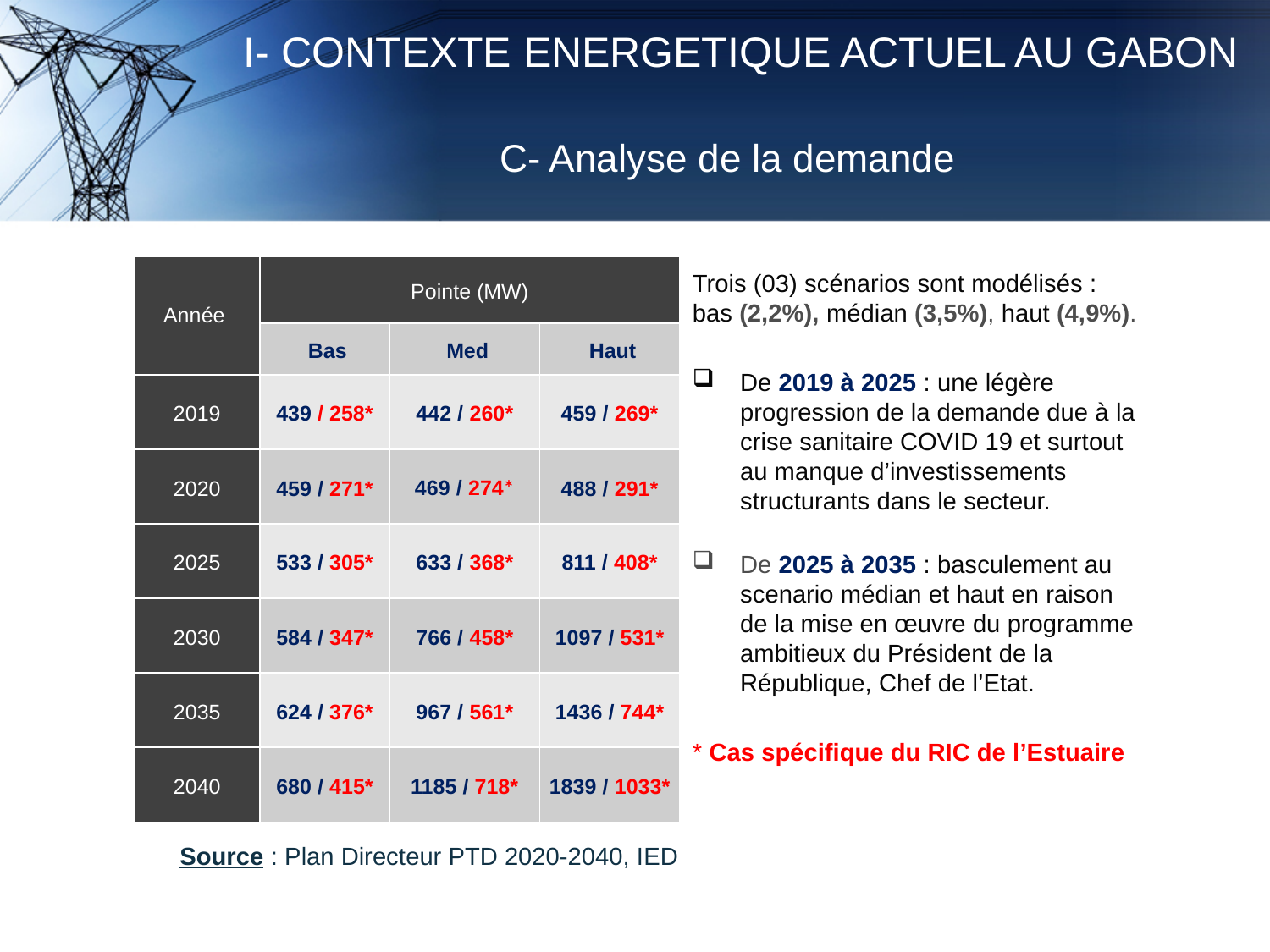

I- CONTEXTE ENERGETIQUE ACTUEL AU GABON
# C- Analyse de la demande
| Année | Pointe (MW) |  |  |
| --- | --- | --- | --- |
|  | Bas | Med | Haut |
| 2019 | 439 / 258\* | 442 / 260\* | 459 / 269\* |
| 2020 | 459 / 271\* | 469 / 274\* | 488 / 291\* |
| 2025 | 533 / 305\* | 633 / 368\* | 811 / 408\* |
| 2030 | 584 / 347\* | 766 / 458\* | 1097 / 531\* |
| 2035 | 624 / 376\* | 967 / 561\* | 1436 / 744\* |
| 2040 | 680 / 415\* | 1185 / 718\* | 1839 / 1033\* |
Trois (03) scénarios sont modélisés : bas (2,2%), médian (3,5%), haut (4,9%).

De 2019 à 2025 : une légère progression de la demande due à la crise sanitaire COVID 19 et surtout au manque d’investissements structurants dans le secteur.
De 2025 à 2035 : basculement au scenario médian et haut en raison de la mise en œuvre du programme ambitieux du Président de la République, Chef de l’Etat.

* Cas spécifique du RIC de l’Estuaire

Source : Plan Directeur PTD 2020-2040, IED